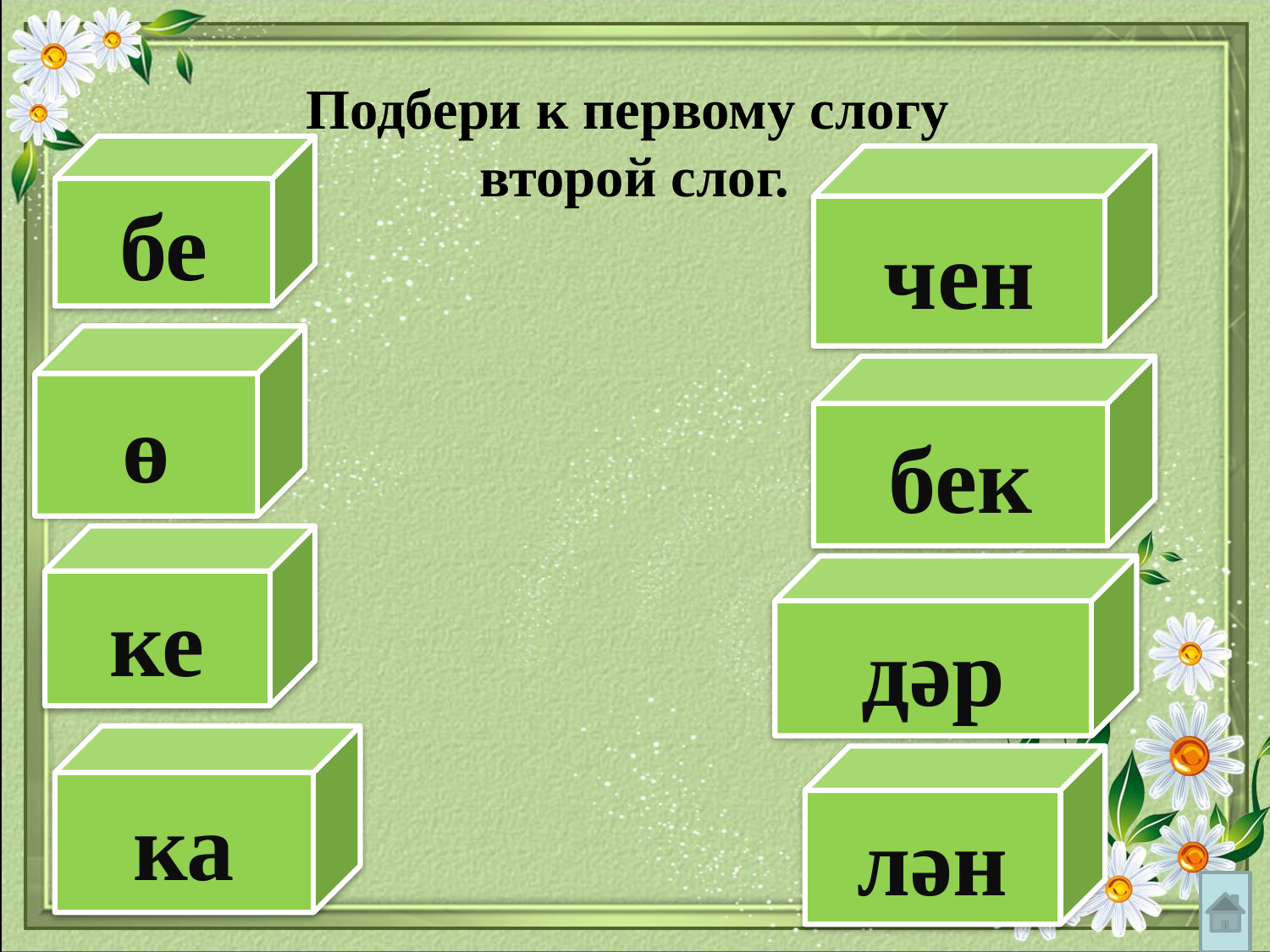

Подбери к первому слогу
второй слог.
бе
чен
ө
бек
ке
дәр
ка
лән